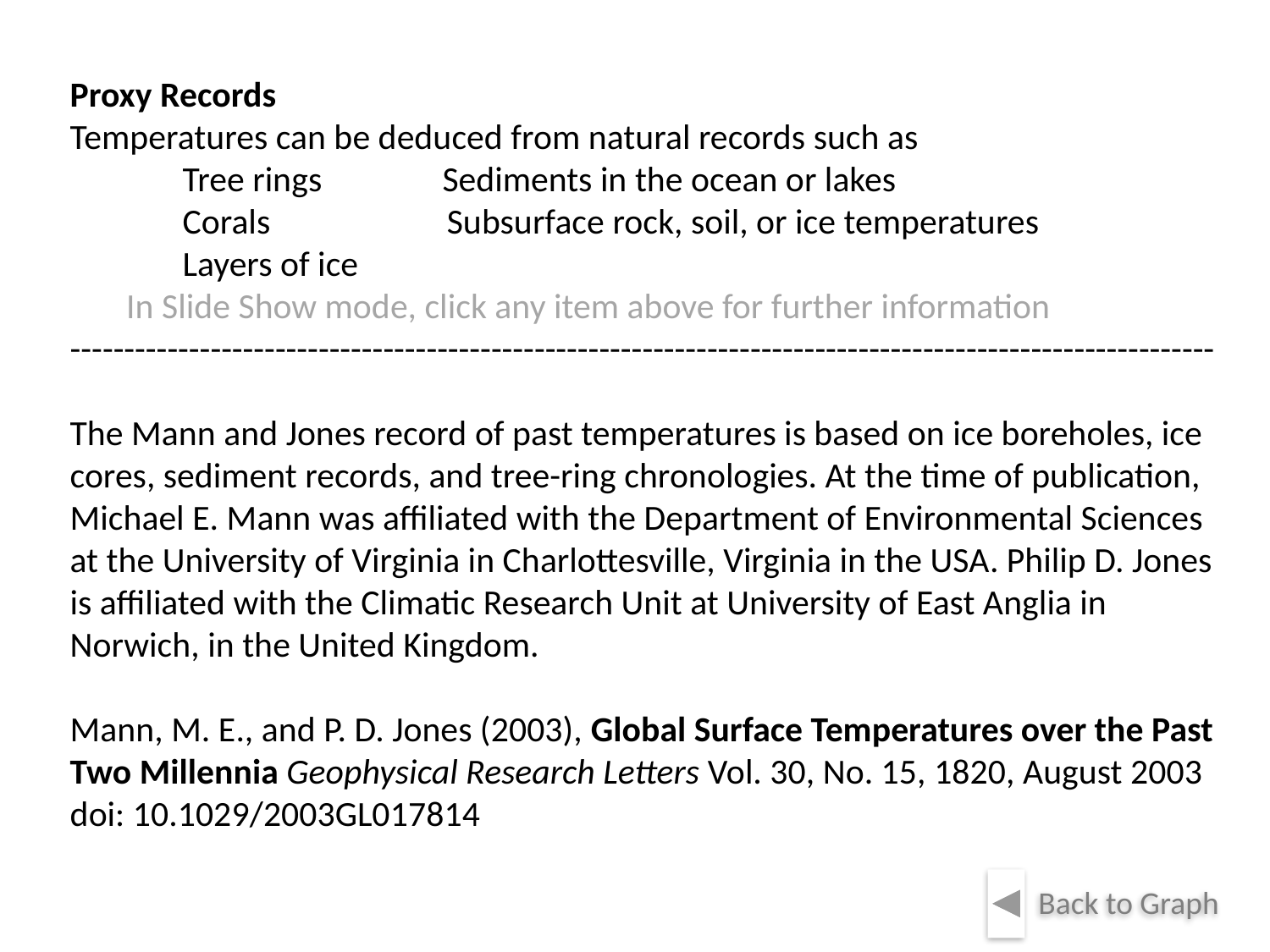

Proxy Records
Temperatures can be deduced from natural records such as
              Tree rings               Sediments in the ocean or lakes
              Corals                      Subsurface rock, soil, or ice temperatures
              Layers of ice
       In Slide Show mode, click any item above for further information
----------------------------------------------------------------------------------------------------------

The Mann and Jones record of past temperatures is based on ice boreholes, ice cores, sediment records, and tree-ring chronologies. At the time of publication, Michael E. Mann was affiliated with the Department of Environmental Sciences at the University of Virginia in Charlottesville, Virginia in the USA. Philip D. Jones is affiliated with the Climatic Research Unit at University of East Anglia in Norwich, in the United Kingdom.

Mann, M. E., and P. D. Jones (2003), Global Surface Temperatures over the Past Two Millennia Geophysical Research Letters Vol. 30, No. 15, 1820, August 2003 doi: 10.1029/2003GL017814

Back to Graph